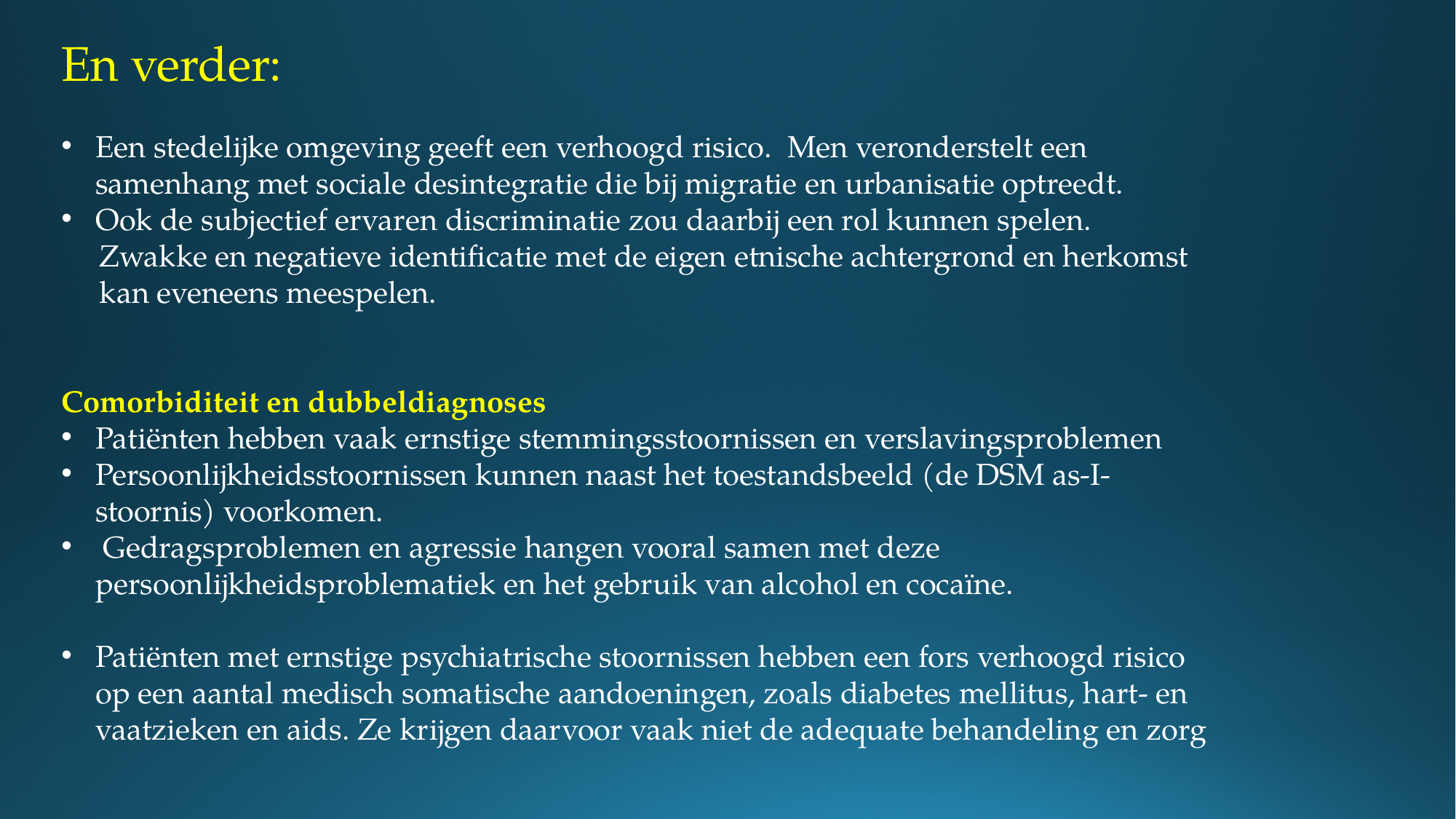

En verder:

Een stedelijke omgeving geeft een verhoogd risico.  Men veronderstelt een samenhang met sociale desintegratie die bij migratie en urbanisatie optreedt.
Ook de subjectief ervaren discriminatie zou daarbij een rol kunnen spelen.
     Zwakke en negatieve identificatie met de eigen etnische achtergrond en herkomst
     kan eveneens meespelen.

Comorbiditeit en dubbeldiagnoses
Patiënten hebben vaak ernstige stemmingsstoornissen en verslavingsproblemen
Persoonlijkheidsstoornissen kunnen naast het toestandsbeeld (de DSM as-I-stoornis) voorkomen.
 Gedragsproblemen en agressie hangen vooral samen met deze persoonlijkheidsproblematiek en het gebruik van alcohol en cocaïne.

Patiënten met ernstige psychiatrische stoornissen hebben een fors verhoogd risico op een aantal medisch somatische aandoeningen, zoals diabetes mellitus, hart- en vaatzieken en aids. Ze krijgen daarvoor vaak niet de adequate behandeling en zorg